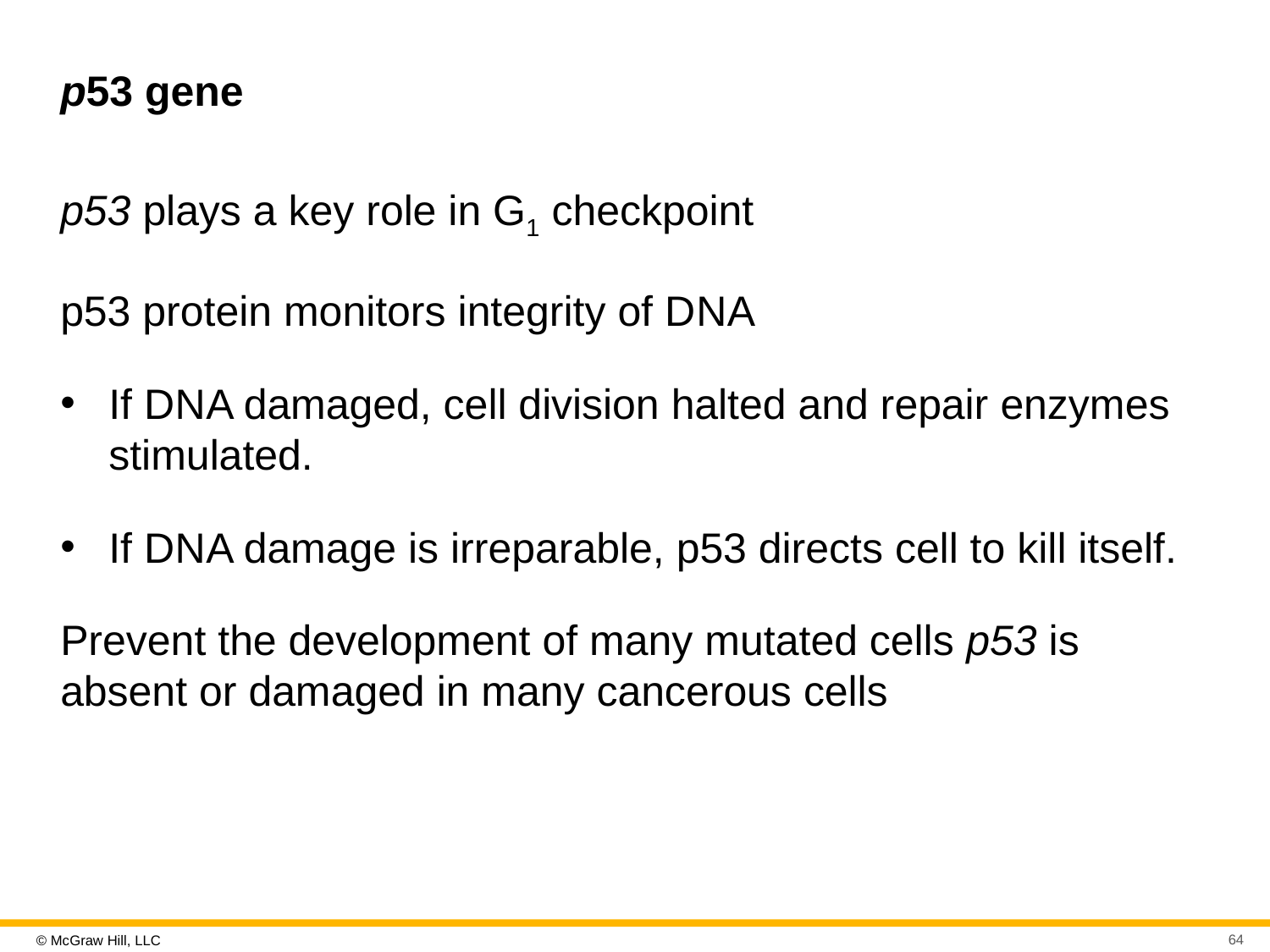

# p53 gene
p53 plays a key role in G1 checkpoint
p53 protein monitors integrity of D N A
If D N A damaged, cell division halted and repair enzymes stimulated.
If D N A damage is irreparable, p53 directs cell to kill itself.
Prevent the development of many mutated cells p53 is absent or damaged in many cancerous cells
64